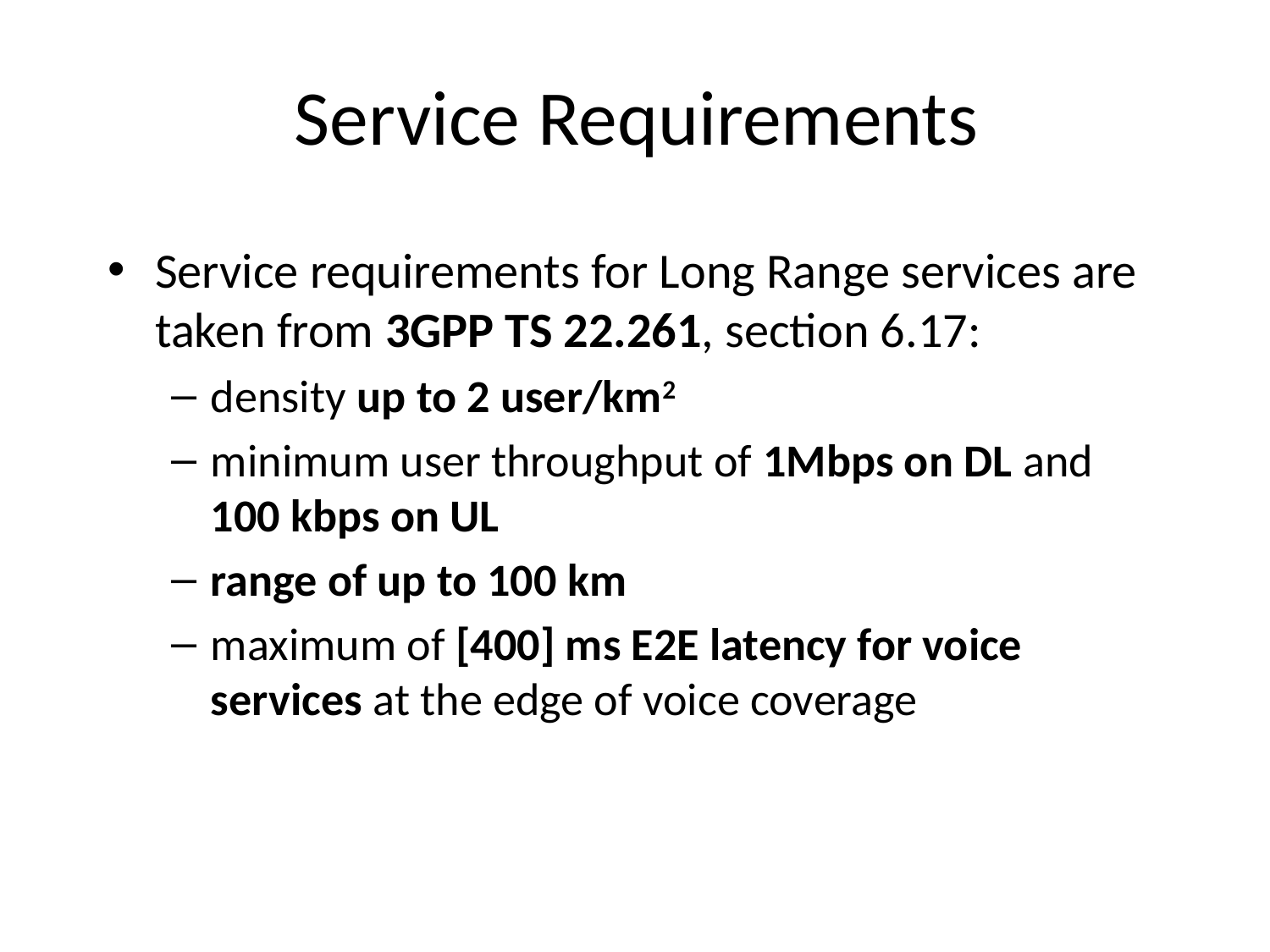

# Service Requirements

Service requirements for Long Range services are taken from 3GPP TS 22.261, section 6.17:
density up to 2 user/km2
minimum user throughput of 1Mbps on DL and 100 kbps on UL
range of up to 100 km
maximum of [400] ms E2E latency for voice services at the edge of voice coverage